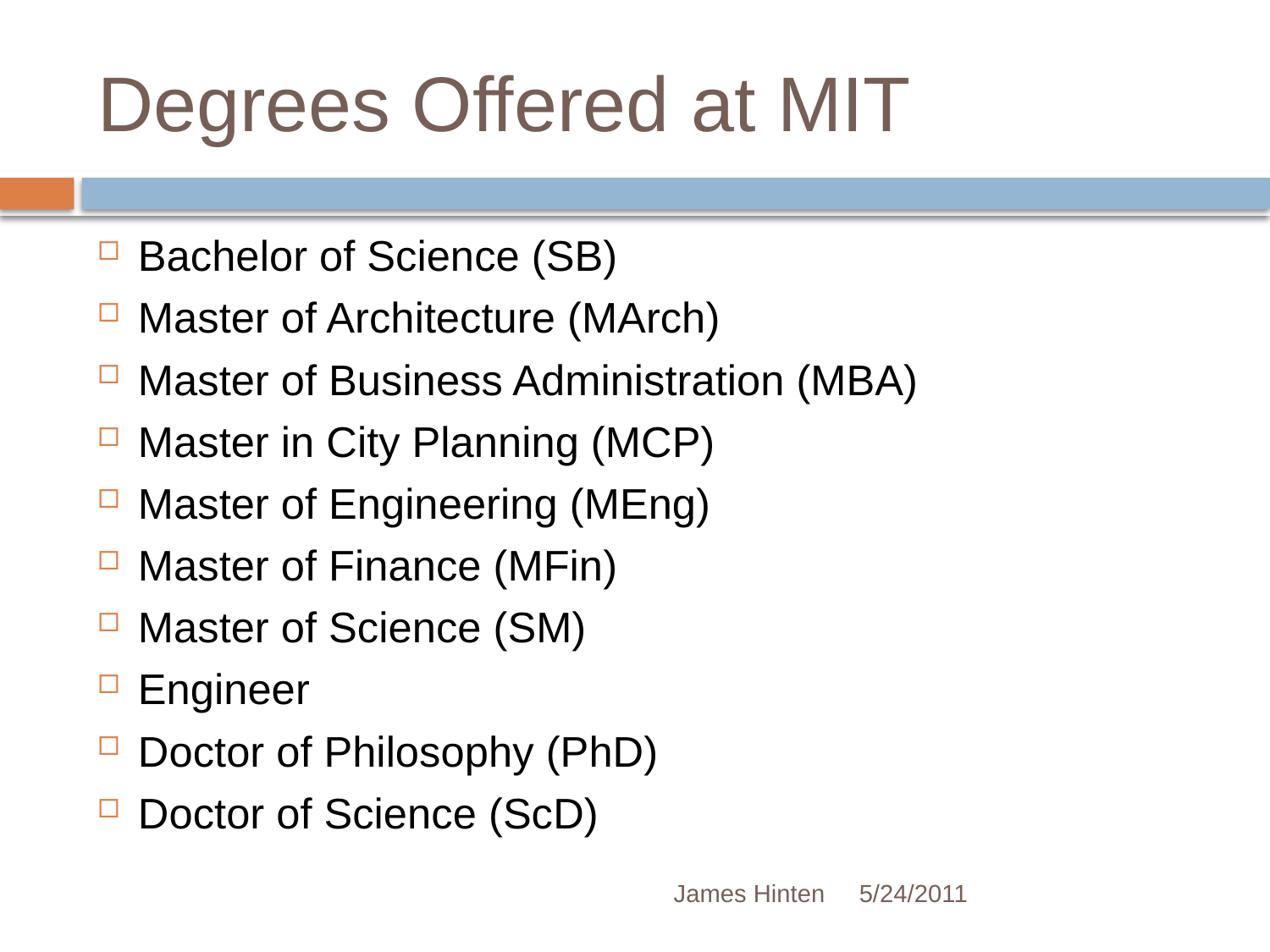

# Degrees Offered at MIT
Bachelor of Science (SB)
Master of Architecture (MArch)
Master of Business Administration (MBA)
Master in City Planning (MCP)
Master of Engineering (MEng)
Master of Finance (MFin)
Master of Science (SM)
Engineer
Doctor of Philosophy (PhD)
Doctor of Science (ScD)
James Hinten
5/24/2011